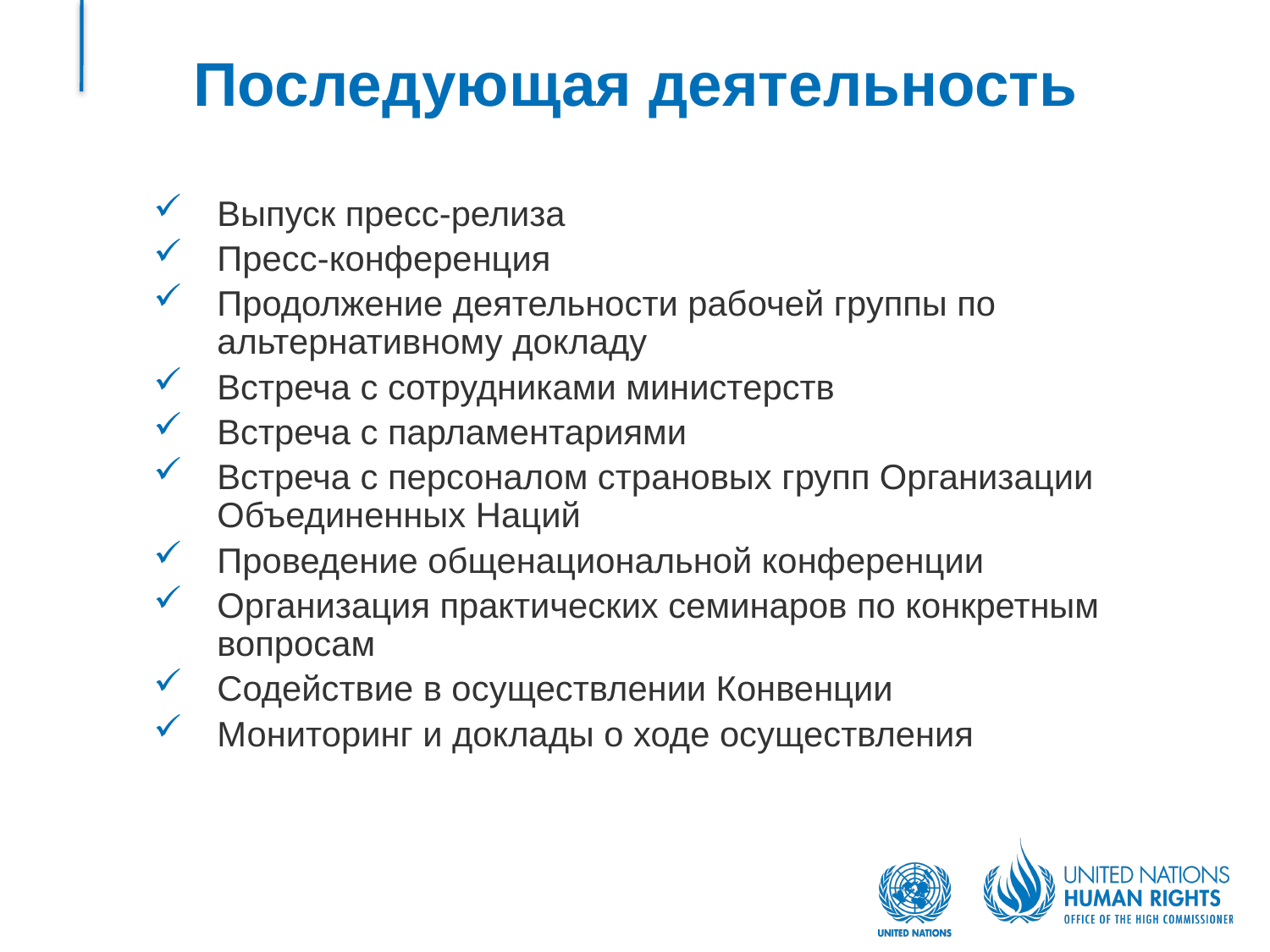

# Последующая деятельность
Выпуск пресс-релиза
Пресс-конференция
Продолжение деятельности рабочей группы по альтернативному докладу
Встреча с сотрудниками министерств
Встреча с парламентариями
Встреча с персоналом страновых групп Организации Объединенных Наций
Проведение общенациональной конференции
Организация практических семинаров по конкретным вопросам
Содействие в осуществлении Конвенции
Мониторинг и доклады о ходе осуществления